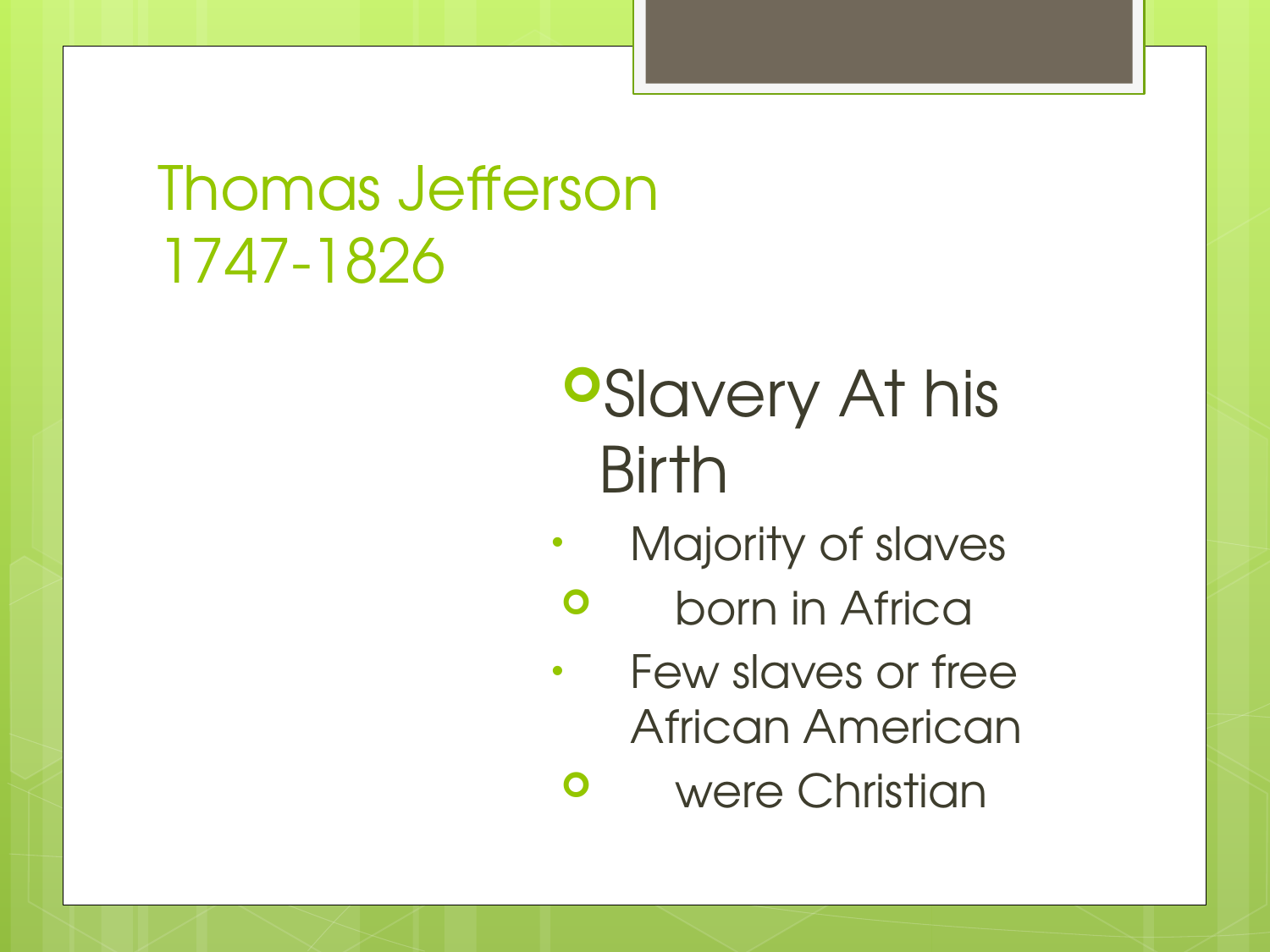

# Thomas Jefferson 1747-1826

Slavery At his Birth
Majority of slaves
      born in Africa
Few slaves or free African American
      were Christian